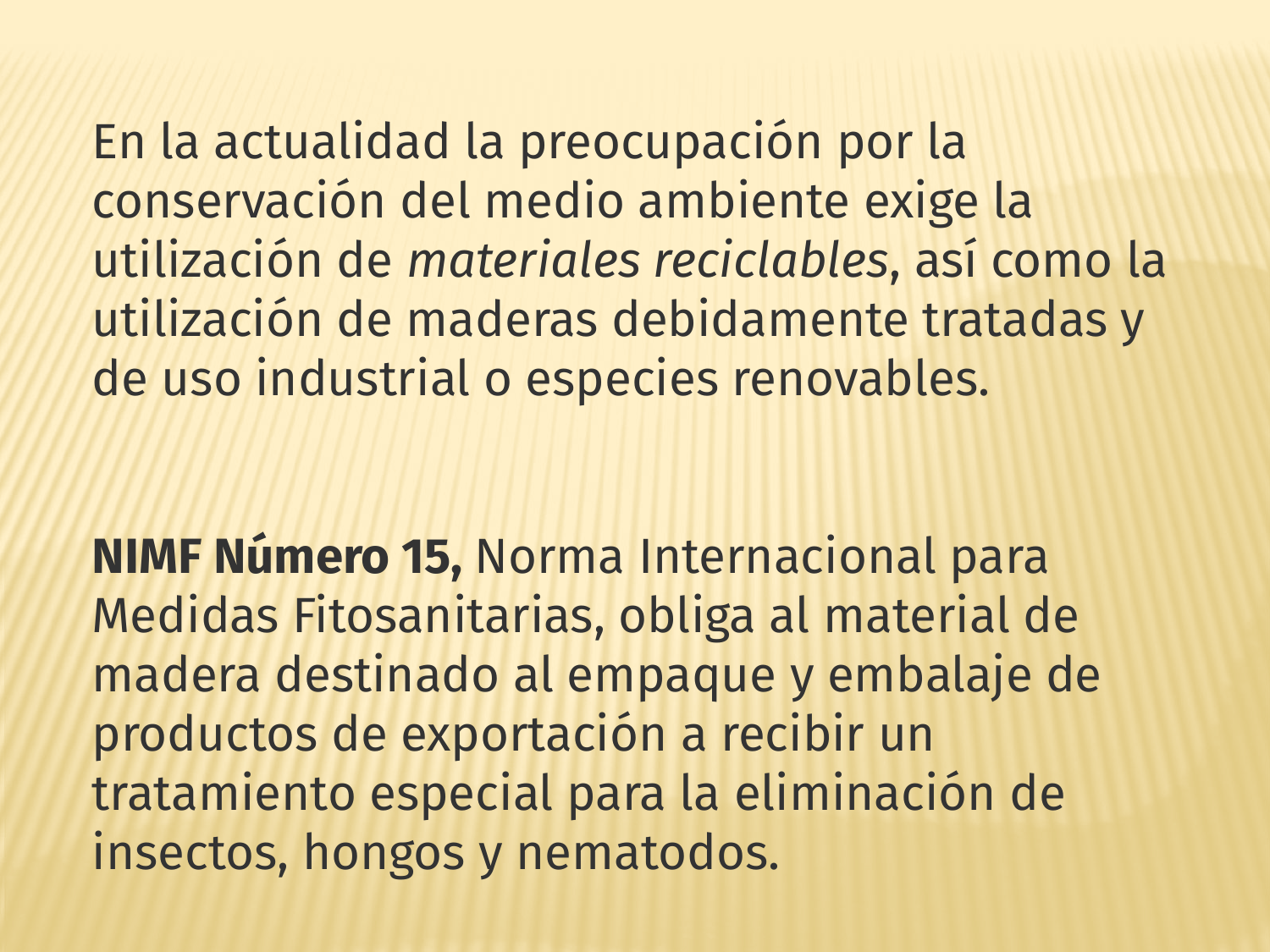

En la actualidad la preocupación por la conservación del medio ambiente exige la utilización de materiales reciclables, así como la utilización de maderas debidamente tratadas y de uso industrial o especies renovables.

NIMF Número 15, Norma Internacional para Medidas Fitosanitarias, obliga al material de madera destinado al empaque y embalaje de productos de exportación a recibir un tratamiento especial para la eliminación de insectos, hongos y nematodos.